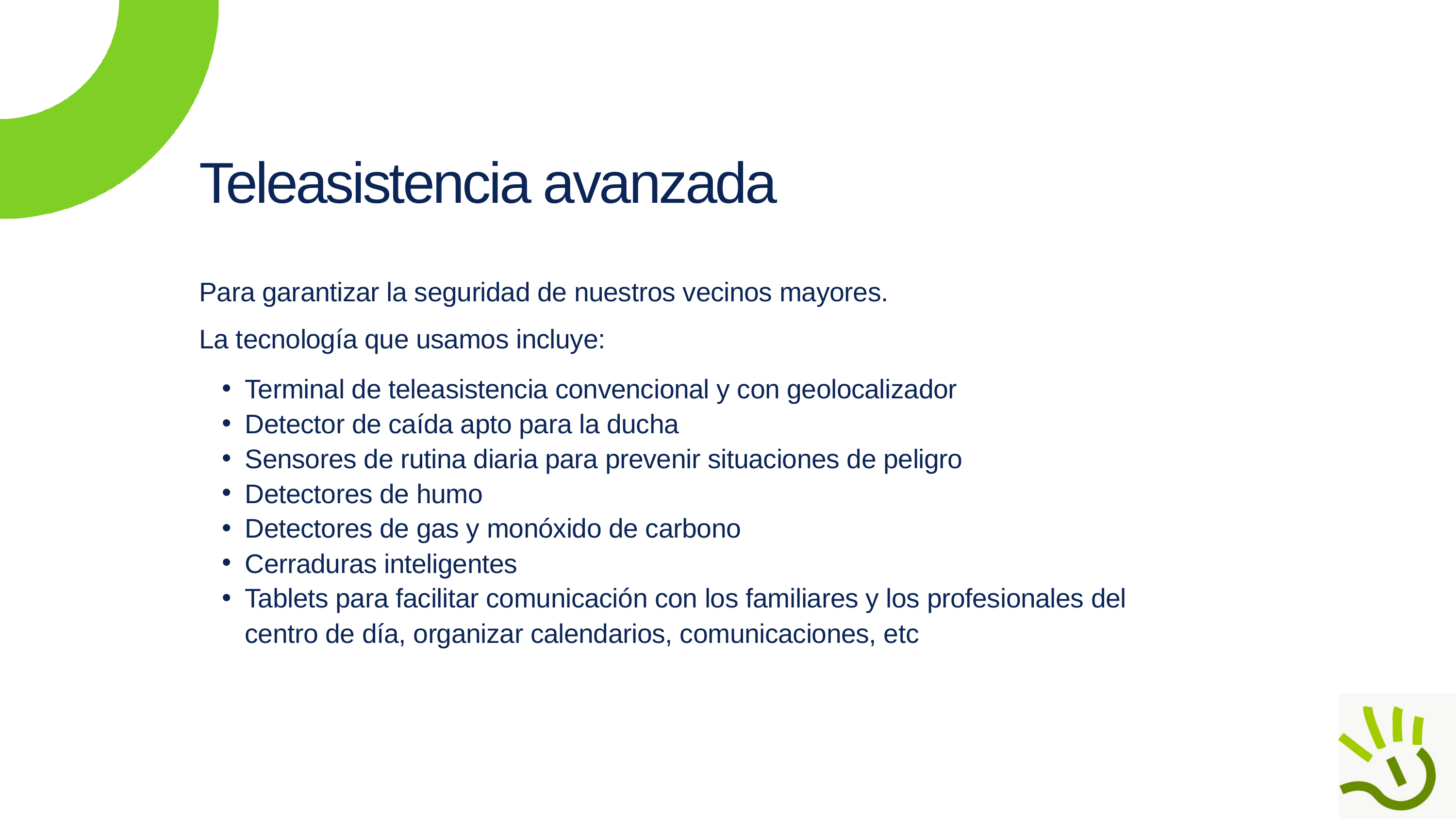

Teleasistencia avanzada
Para garantizar la seguridad de nuestros vecinos mayores.

La tecnología que usamos incluye:

Terminal de teleasistencia convencional y con geolocalizador
Detector de caída apto para la ducha
Sensores de rutina diaria para prevenir situaciones de peligro
Detectores de humo
Detectores de gas y monóxido de carbono
Cerraduras inteligentes
Tablets para facilitar comunicación con los familiares y los profesionales del centro de día, organizar calendarios, comunicaciones, etc